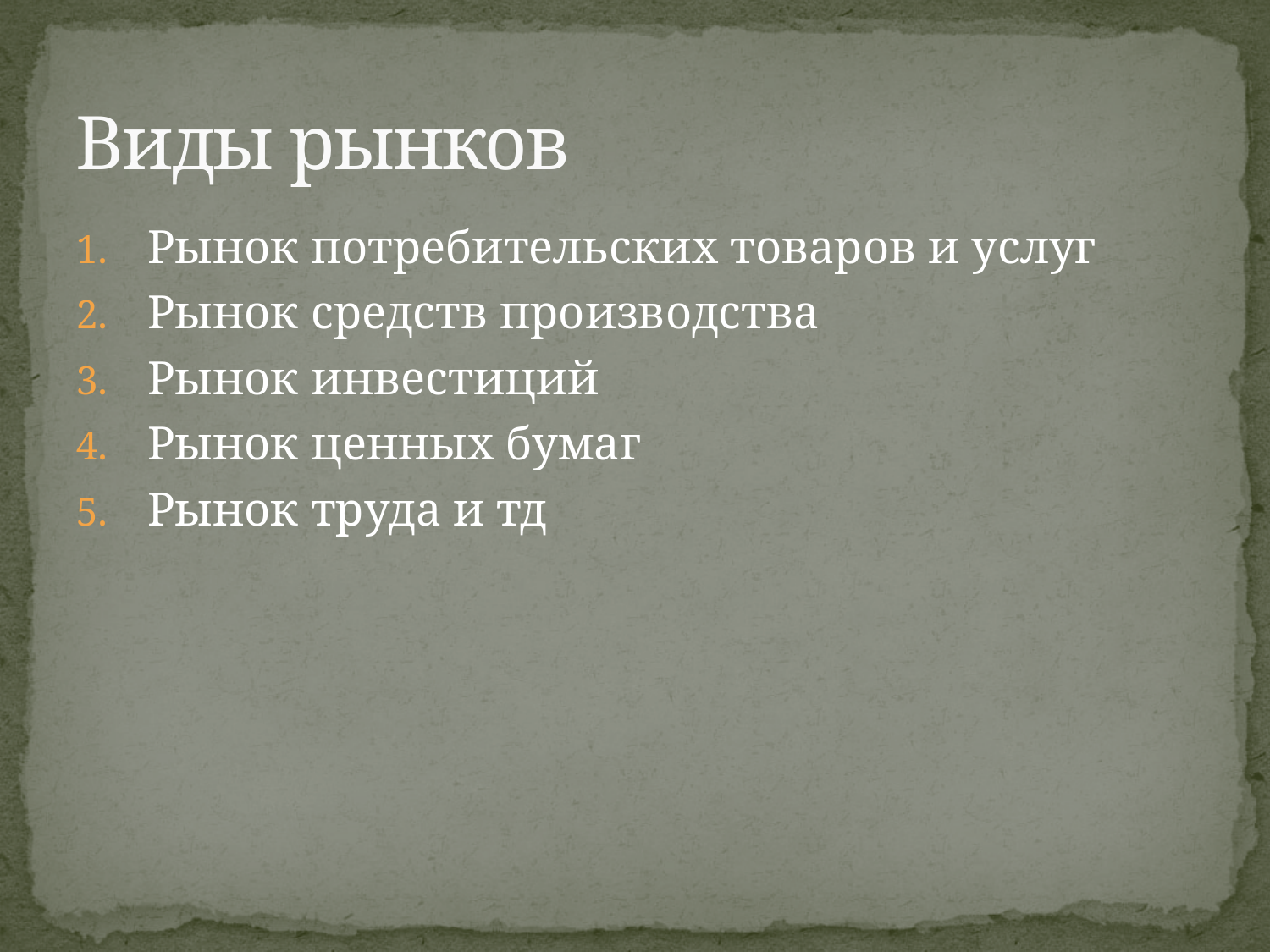

# Виды рынков
Рынок потребительских товаров и услуг
Рынок средств производства
Рынок инвестиций
Рынок ценных бумаг
Рынок труда и тд